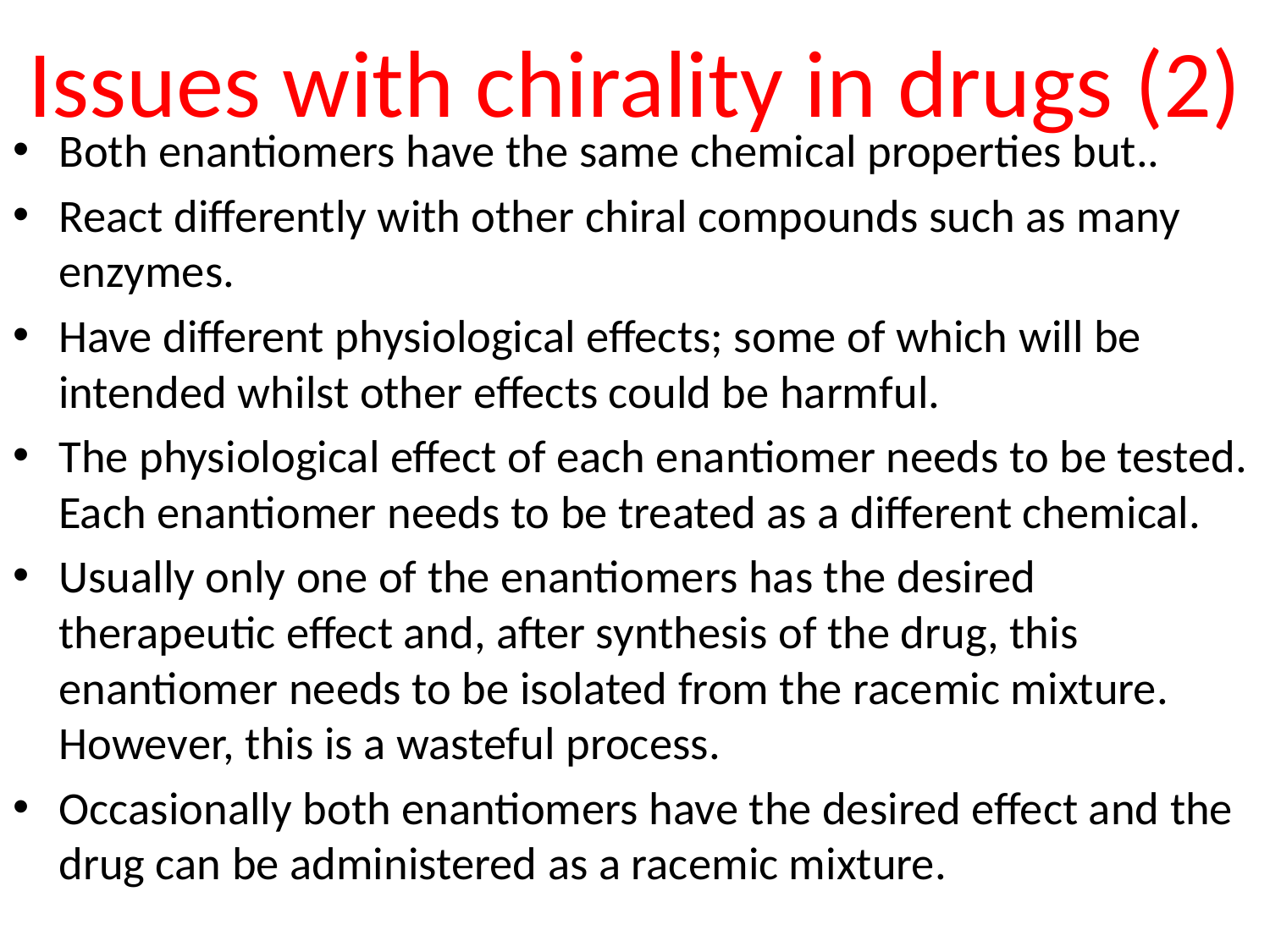

# Issues with chirality in drugs (2)
Both enantiomers have the same chemical properties but..
React differently with other chiral compounds such as many enzymes.
Have different physiological effects; some of which will be intended whilst other effects could be harmful.
The physiological effect of each enantiomer needs to be tested. Each enantiomer needs to be treated as a different chemical.
Usually only one of the enantiomers has the desired therapeutic effect and, after synthesis of the drug, this enantiomer needs to be isolated from the racemic mixture. However, this is a wasteful process.
Occasionally both enantiomers have the desired effect and the drug can be administered as a racemic mixture.